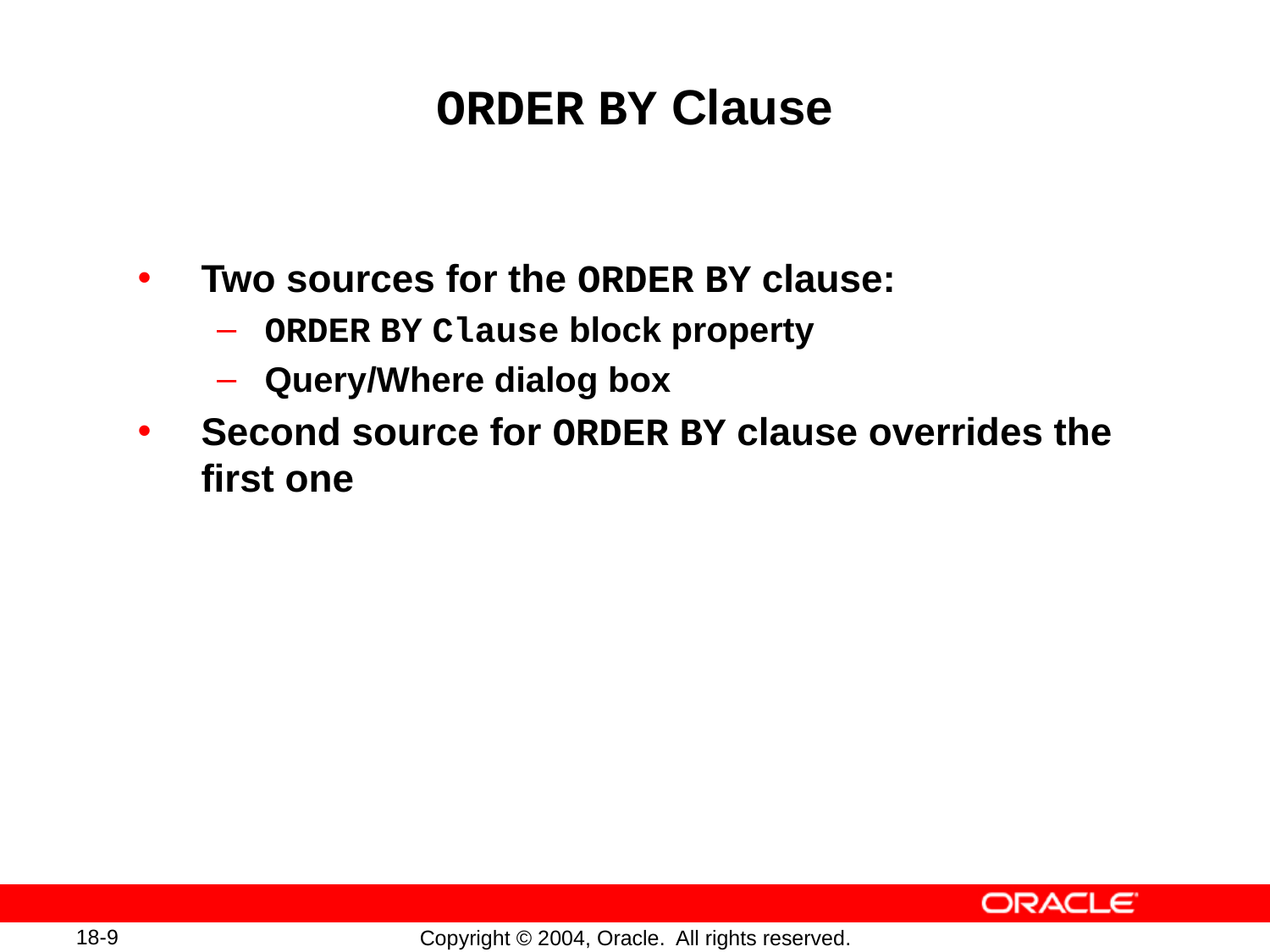

# ORDER BY Clause
Two sources for the ORDER BY clause:
ORDER BY Clause block property
Query/Where dialog box
Second source for ORDER BY clause overrides the first one